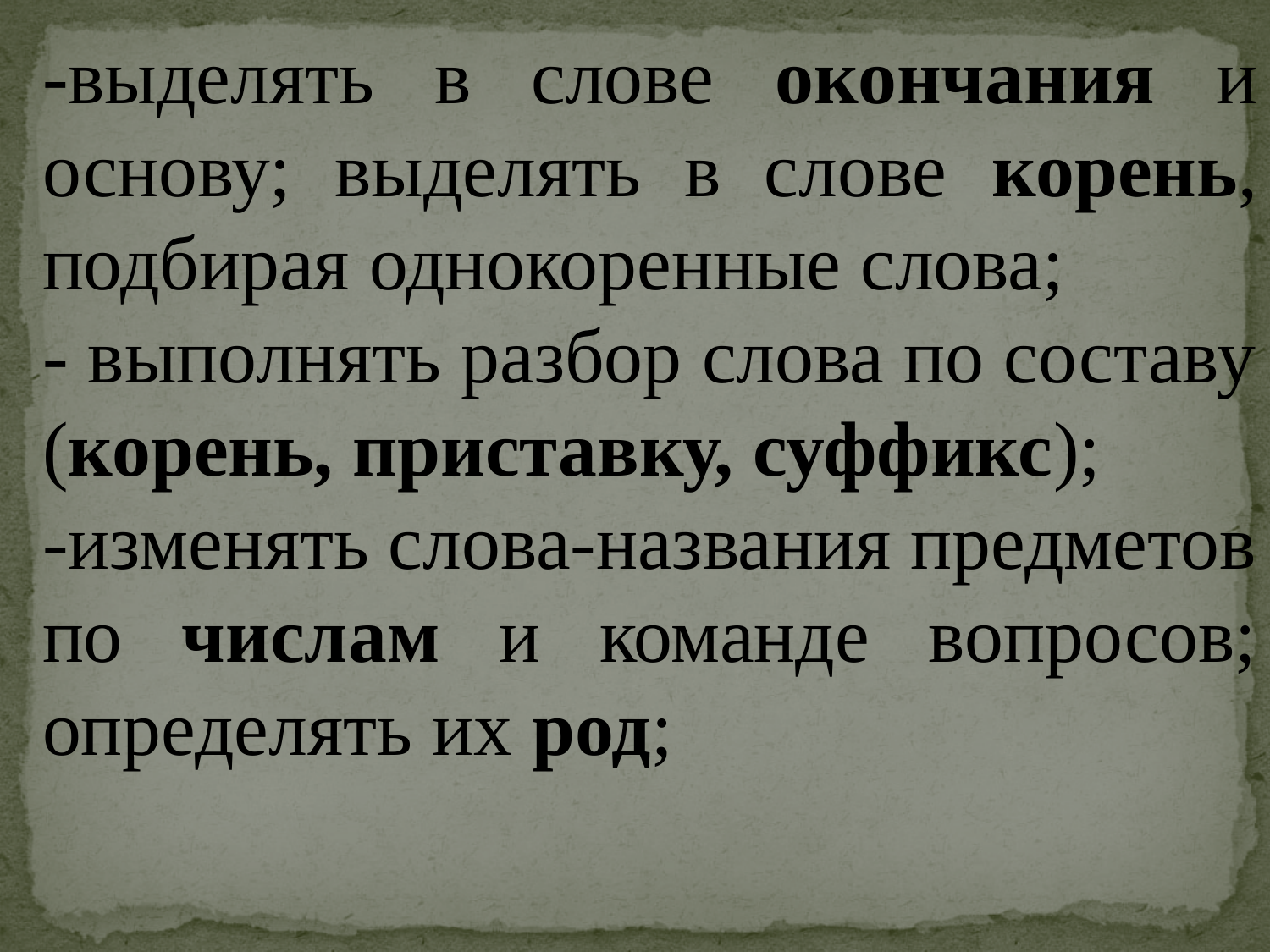

-выделять в слове окончания и основу; выделять в слове корень, подбирая однокоренные слова;
- выполнять разбор слова по составу (корень, приставку, суффикс);
-изменять слова-названия предметов по числам и команде вопросов; определять их род;